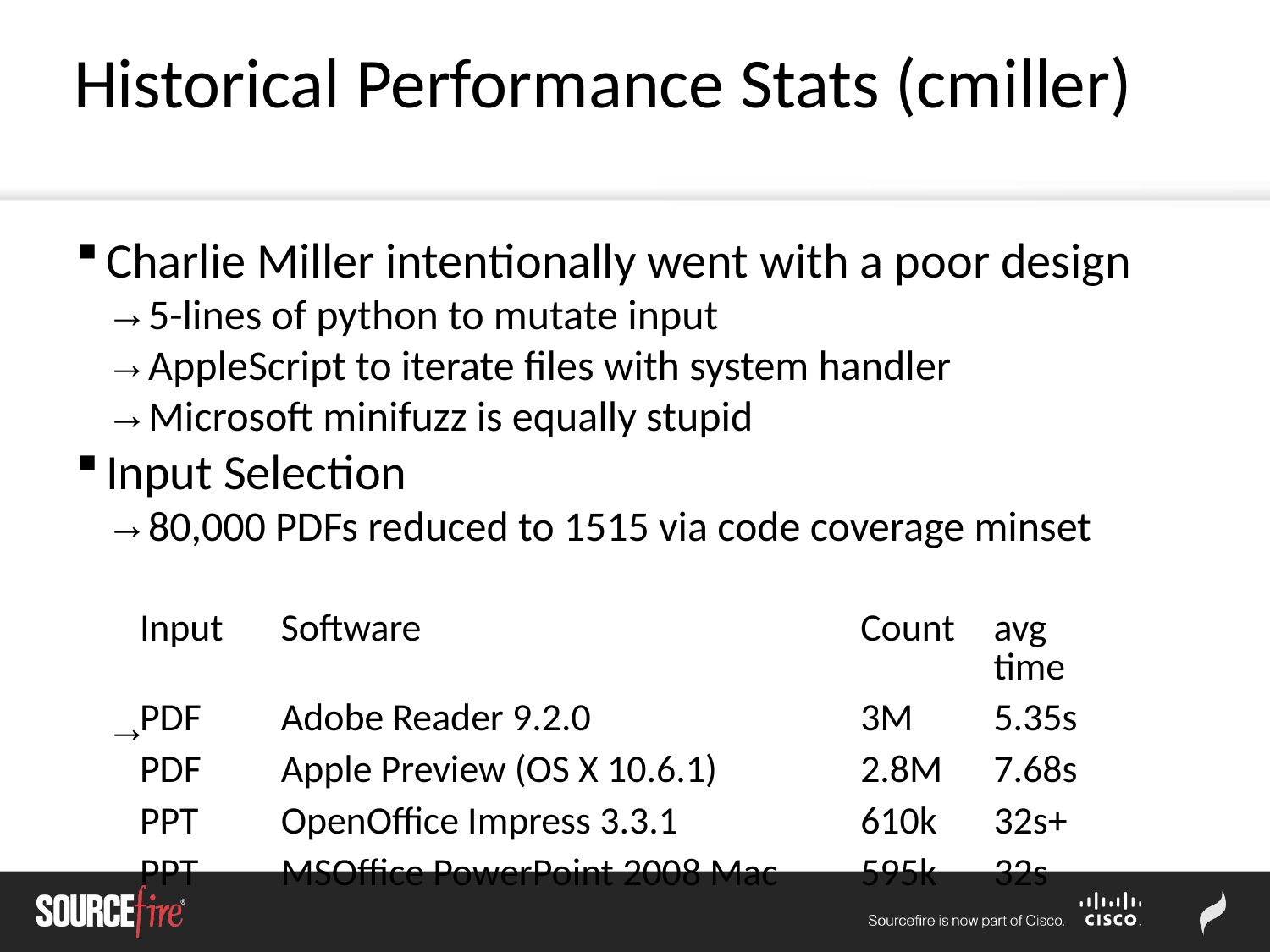

Historical Performance Stats (cmiller)
Charlie Miller intentionally went with a poor design
5-lines of python to mutate input
AppleScript to iterate files with system handler
Microsoft minifuzz is equally stupid
Input Selection
80,000 PDFs reduced to 1515 via code coverage minset

| Input | Software | Count | avg time |
| --- | --- | --- | --- |
| PDF | Adobe Reader 9.2.0 | 3M | 5.35s |
| PDF | Apple Preview (OS X 10.6.1) | 2.8M | 7.68s |
| PPT | OpenOffice Impress 3.3.1 | 610k | 32s+ |
| PPT | MSOffice PowerPoint 2008 Mac | 595k | 32s |